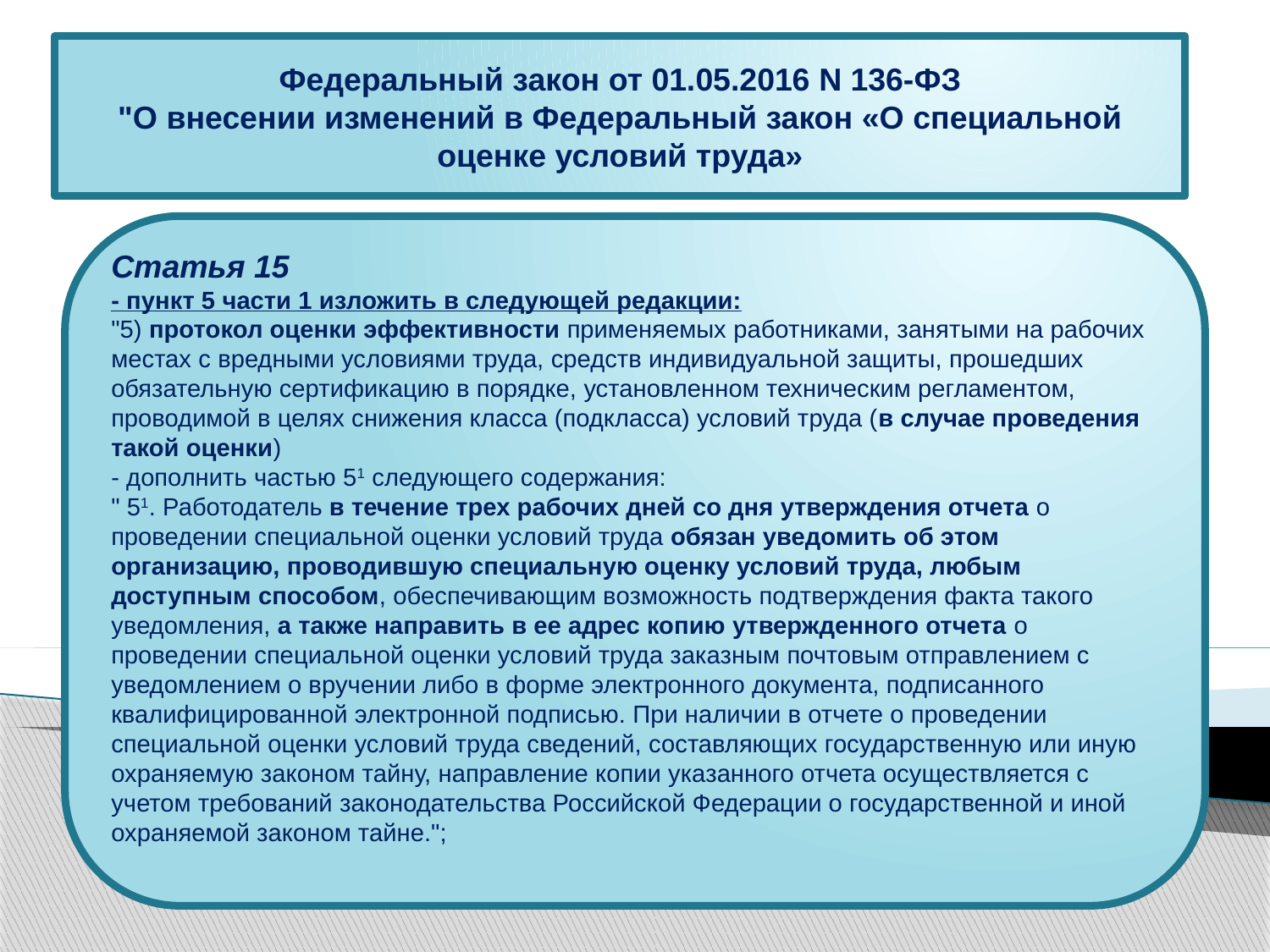

Федеральный закон от 01.05.2016 N 136-ФЗ
"О внесении изменений в Федеральный закон «О специальной оценке условий труда»
Статья 15
- пункт 5 части 1 изложить в следующей редакции:
"5) протокол оценки эффективности применяемых работниками, занятыми на рабочих местах с вредными условиями труда, средств индивидуальной защиты, прошедших обязательную сертификацию в порядке, установленном техническим регламентом, проводимой в целях снижения класса (подкласса) условий труда (в случае проведения такой оценки)
- дополнить частью 51 следующего содержания:
" 51. Работодатель в течение трех рабочих дней со дня утверждения отчета о проведении специальной оценки условий труда обязан уведомить об этом организацию, проводившую специальную оценку условий труда, любым доступным способом, обеспечивающим возможность подтверждения факта такого уведомления, а также направить в ее адрес копию утвержденного отчета о проведении специальной оценки условий труда заказным почтовым отправлением с уведомлением о вручении либо в форме электронного документа, подписанного квалифицированной электронной подписью. При наличии в отчете о проведении специальной оценки условий труда сведений, составляющих государственную или иную охраняемую законом тайну, направление копии указанного отчета осуществляется с учетом требований законодательства Российской Федерации о государственной и иной охраняемой законом тайне.";